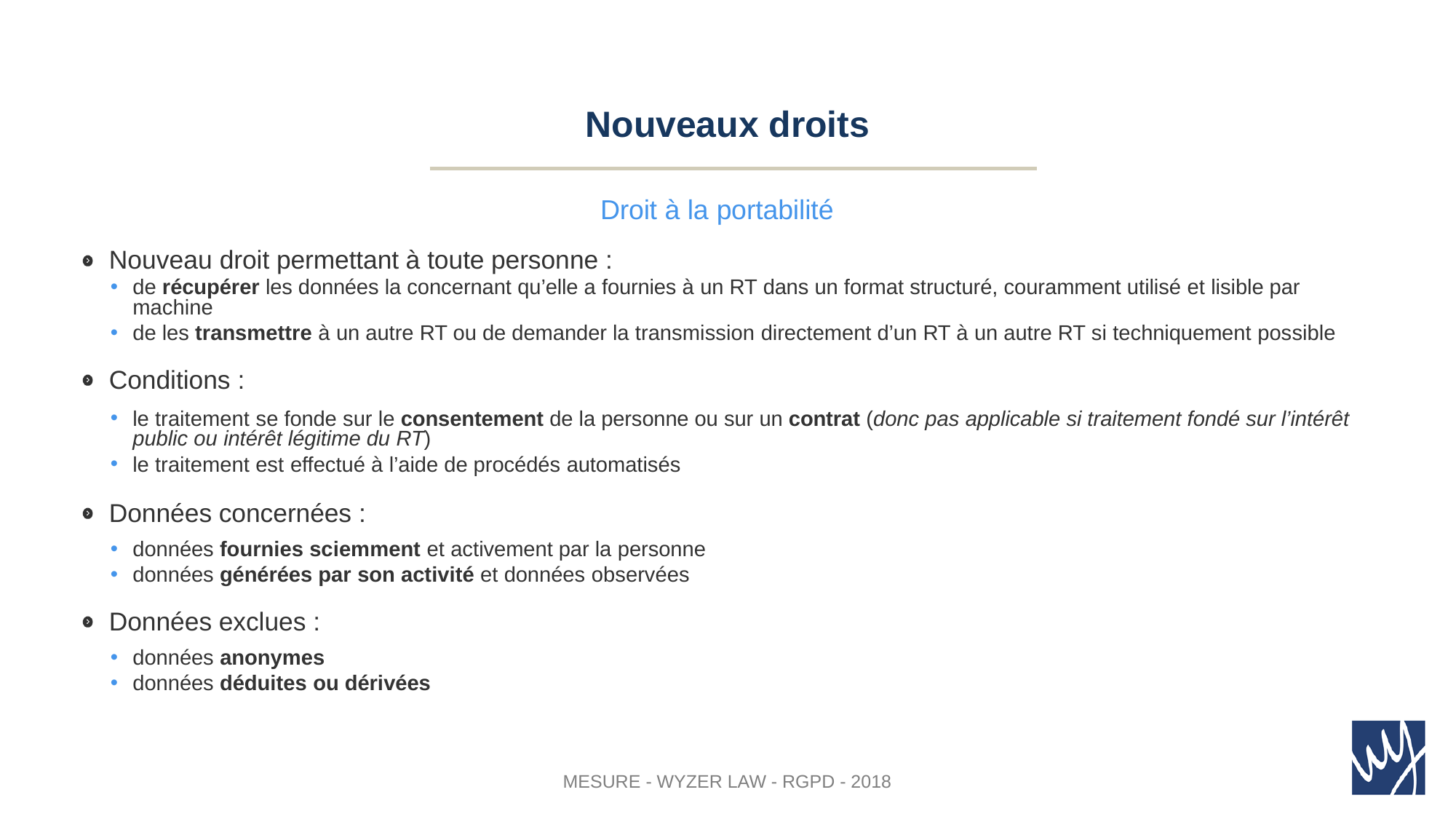

Nouveaux droits

Droit à la portabilité
Nouveau droit permettant à toute personne :
de récupérer les données la concernant qu’elle a fournies à un RT dans un format structuré, couramment utilisé et lisible par  machine
de les transmettre à un autre RT ou de demander la transmission directement d’un RT à un autre RT si techniquement possible
Conditions :
le traitement se fonde sur le consentement de la personne ou sur un contrat (donc pas applicable si traitement fondé sur l’intérêt  public ou intérêt légitime du RT)
le traitement est effectué à l’aide de procédés automatisés
Données concernées :
données fournies sciemment et activement par la personne
données générées par son activité et données observées
Données exclues :
données anonymes
données déduites ou dérivées

MESURE - WYZER LAW - RGPD - 2018